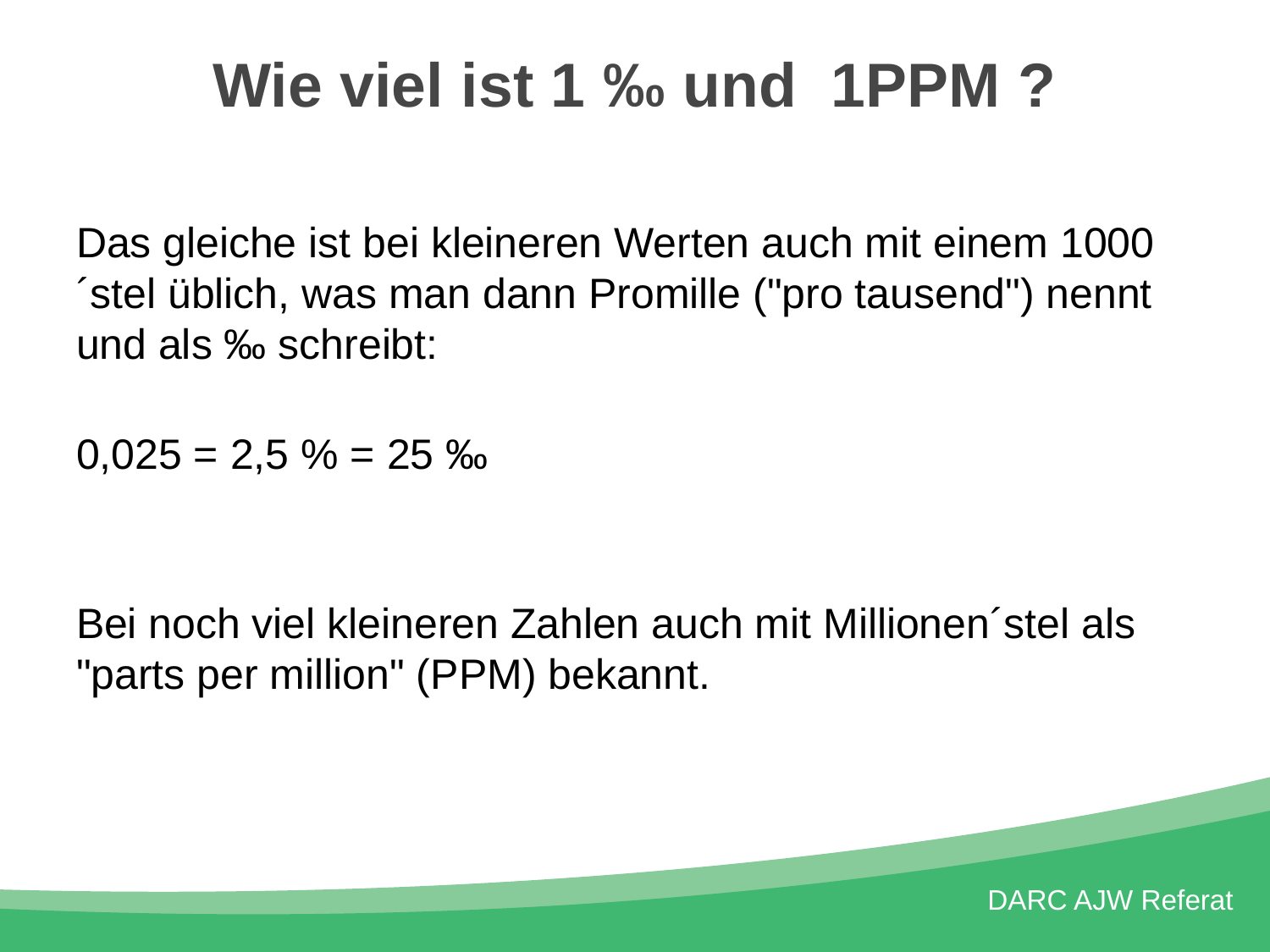

# Wie viel ist 1 ‰ und  1PPM ?

Das gleiche ist bei kleineren Werten auch mit einem 1000´stel üblich, was man dann Promille ("pro tausend") nennt und als ‰ schreibt:
0,025 = 2,5 % = 25 ‰

Bei noch viel kleineren Zahlen auch mit Millionen´stel als "parts per million" (PPM) bekannt.